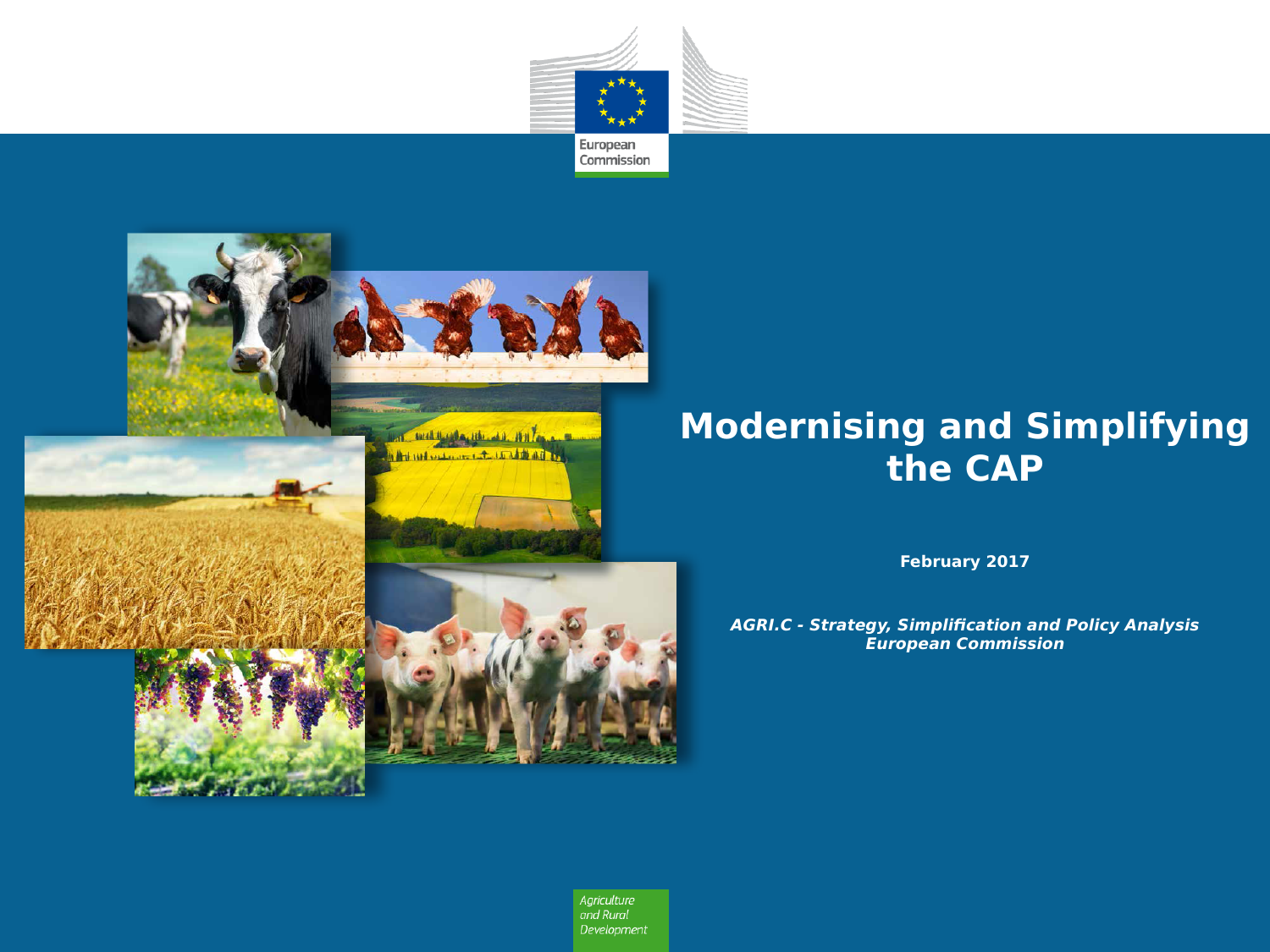

# Modernising and Simplifying the CAP February 2017 AGRI.C - Strategy, Simplification and Policy Analysis European Commission